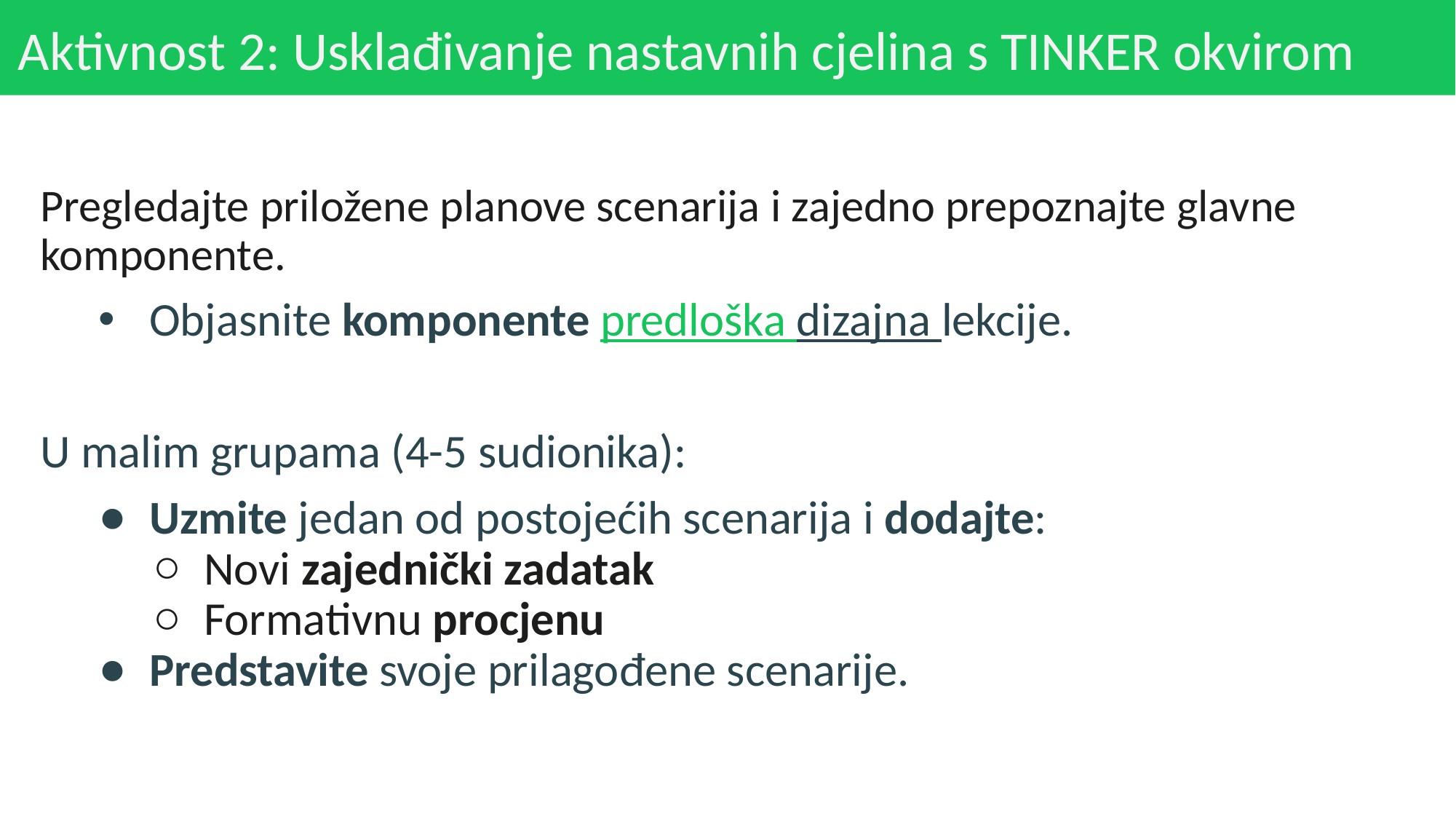

# Aktivnost 2: Usklađivanje nastavnih cjelina s TINKER okvirom

Pregledajte priložene planove scenarija i zajedno prepoznajte glavne komponente.
Objasnite komponente predloška dizajna lekcije.

U malim grupama (4-5 sudionika):
Uzmite jedan od postojećih scenarija i dodajte:
Novi zajednički zadatak
Formativnu procjenu
Predstavite svoje prilagođene scenarije.